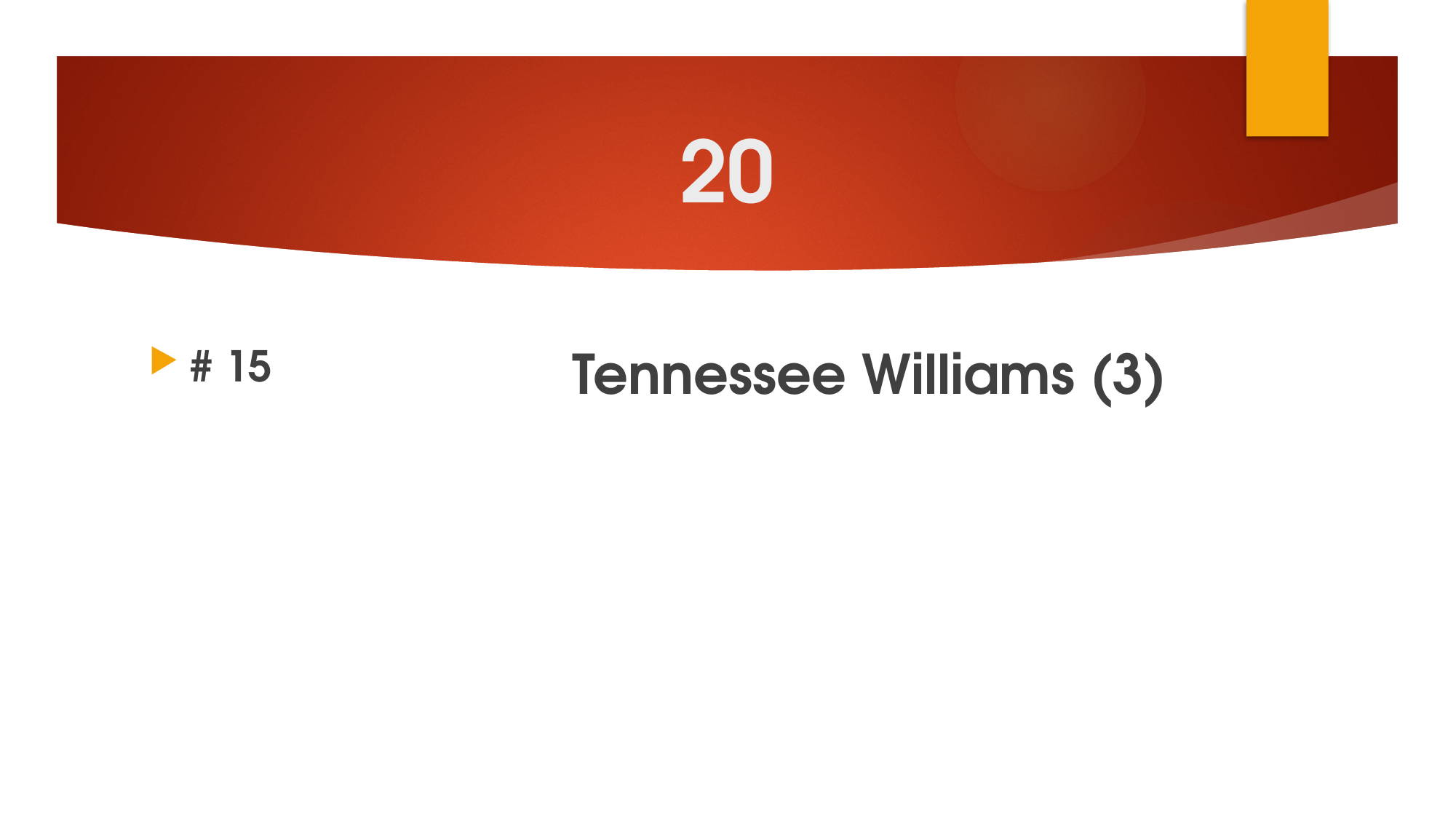

# 20
# 15
Tennessee Williams (3)